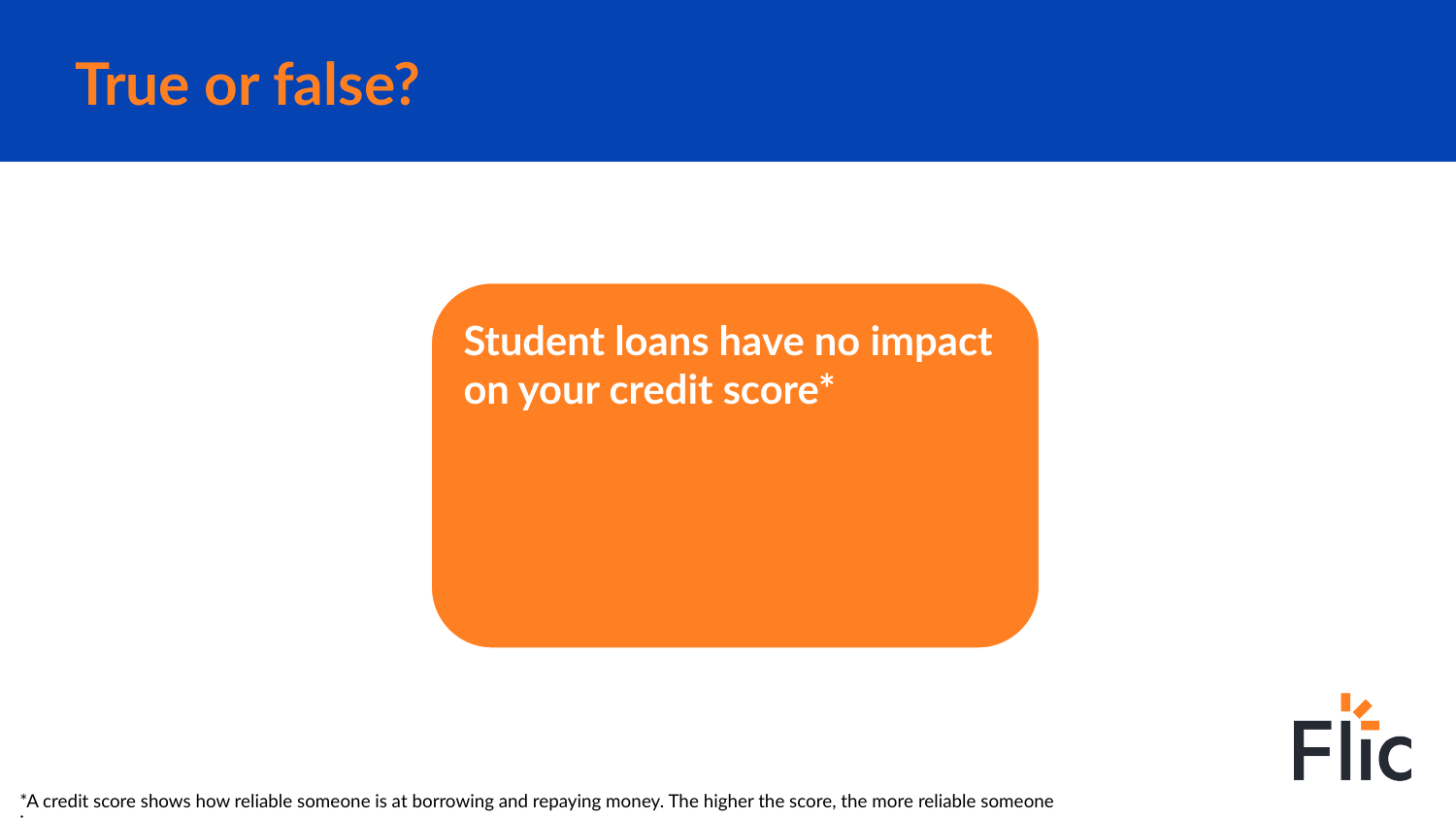

# True or false?

Student loans have no impact on your credit score*
*A credit score shows how reliable someone is at borrowing and repaying money. The higher the score, the more reliable someone is.